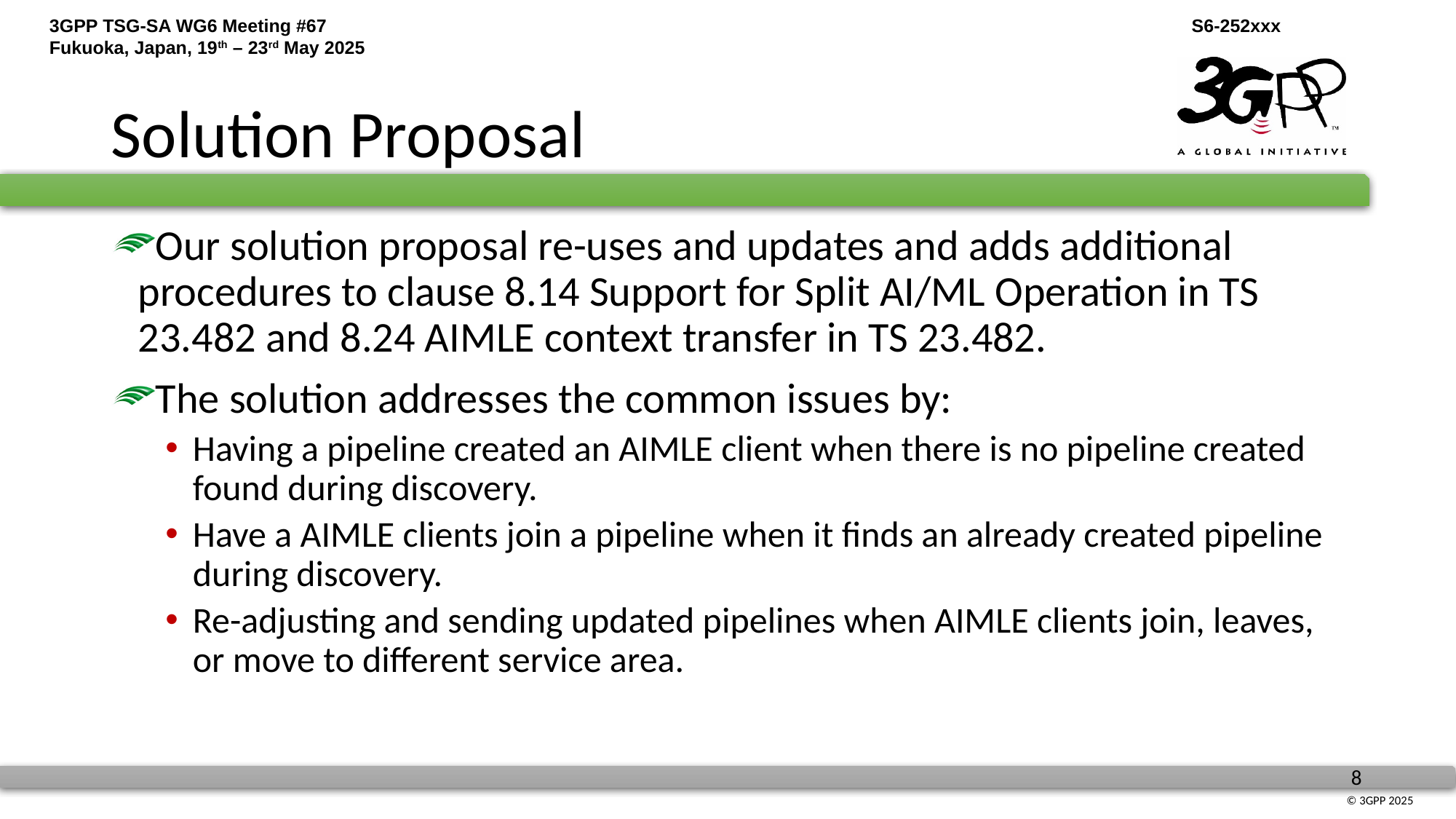

# Solution Proposal
Our solution proposal re-uses and updates and adds additional procedures to clause 8.14 Support for Split AI/ML Operation in TS 23.482 and 8.24 AIMLE context transfer in TS 23.482.
The solution addresses the common issues by:
Having a pipeline created an AIMLE client when there is no pipeline created found during discovery.
Have a AIMLE clients join a pipeline when it finds an already created pipeline during discovery.
Re-adjusting and sending updated pipelines when AIMLE clients join, leaves, or move to different service area.